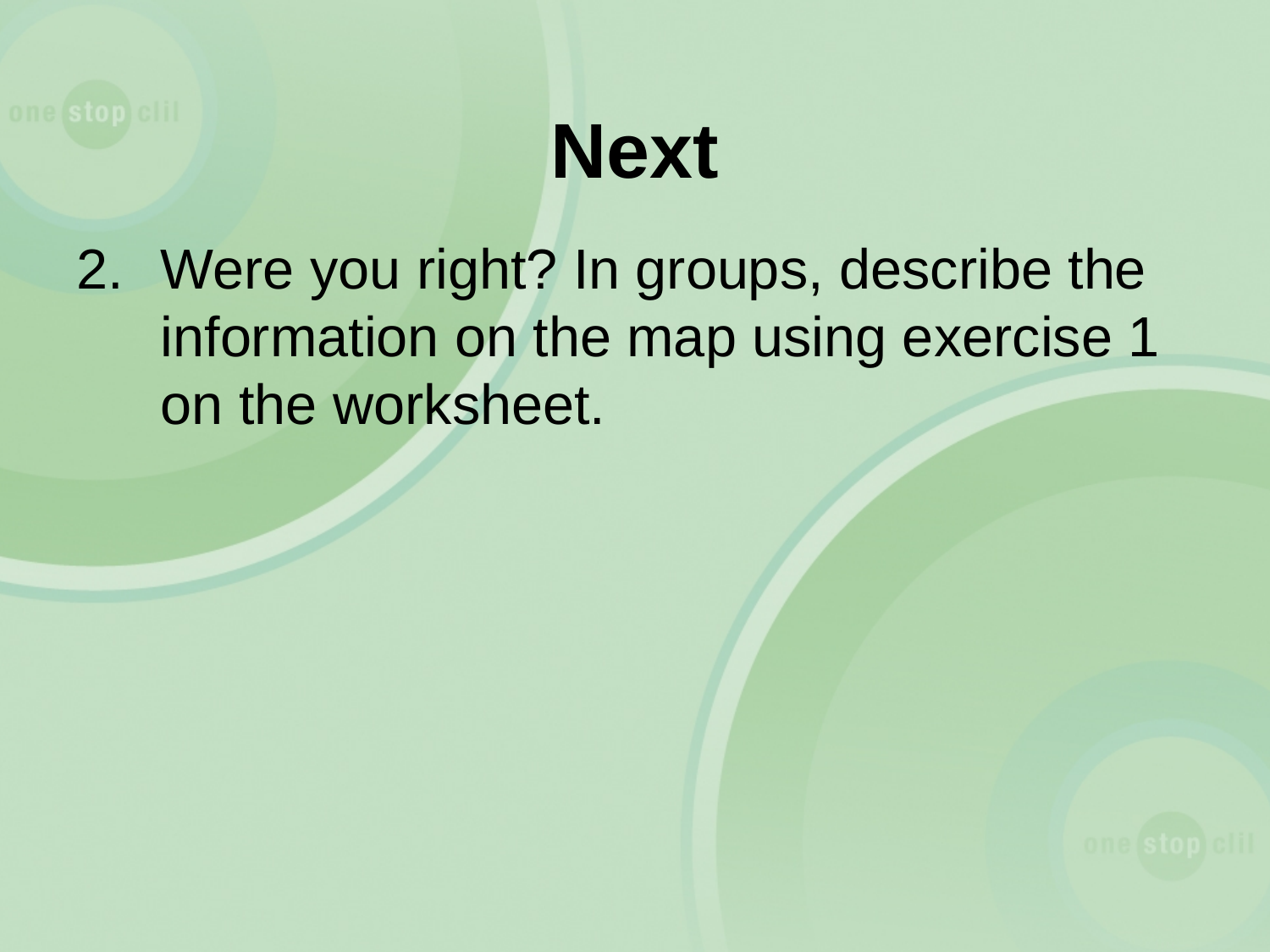

# Next
Were you right? In groups, describe the information on the map using exercise 1 on the worksheet.